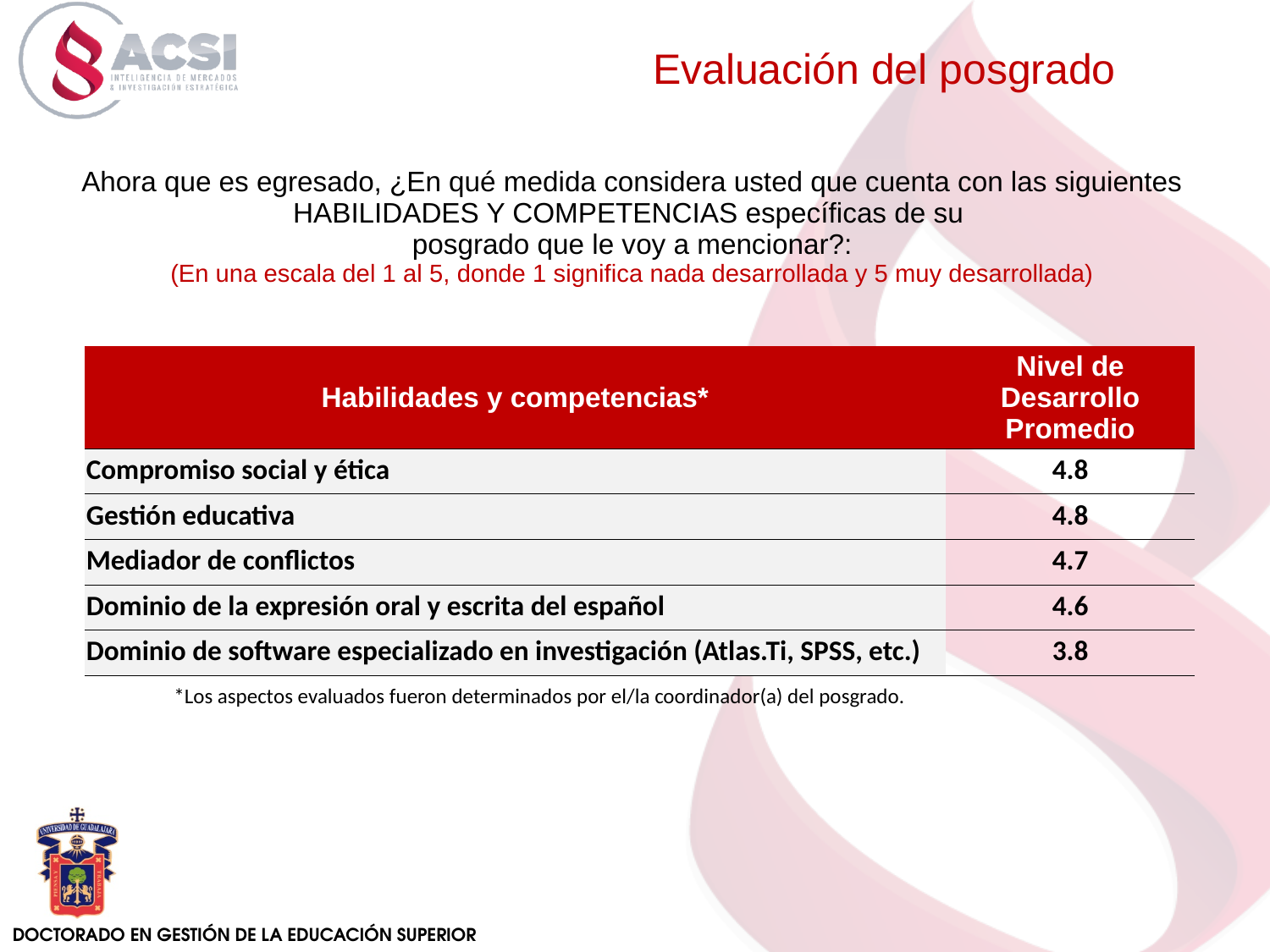

Evaluación del posgrado
Ahora que es egresado, ¿En qué medida considera usted que cuenta con las siguientes HABILIDADES Y COMPETENCIAS específicas de su
posgrado que le voy a mencionar?:
(En una escala del 1 al 5, donde 1 significa nada desarrollada y 5 muy desarrollada)
| Habilidades y competencias\* | Nivel de Desarrollo Promedio |
| --- | --- |
| Compromiso social y ética | 4.8 |
| Gestión educativa | 4.8 |
| Mediador de conflictos | 4.7 |
| Dominio de la expresión oral y escrita del español | 4.6 |
| Dominio de software especializado en investigación (Atlas.Ti, SPSS, etc.) | 3.8 |
*Los aspectos evaluados fueron determinados por el/la coordinador(a) del posgrado.